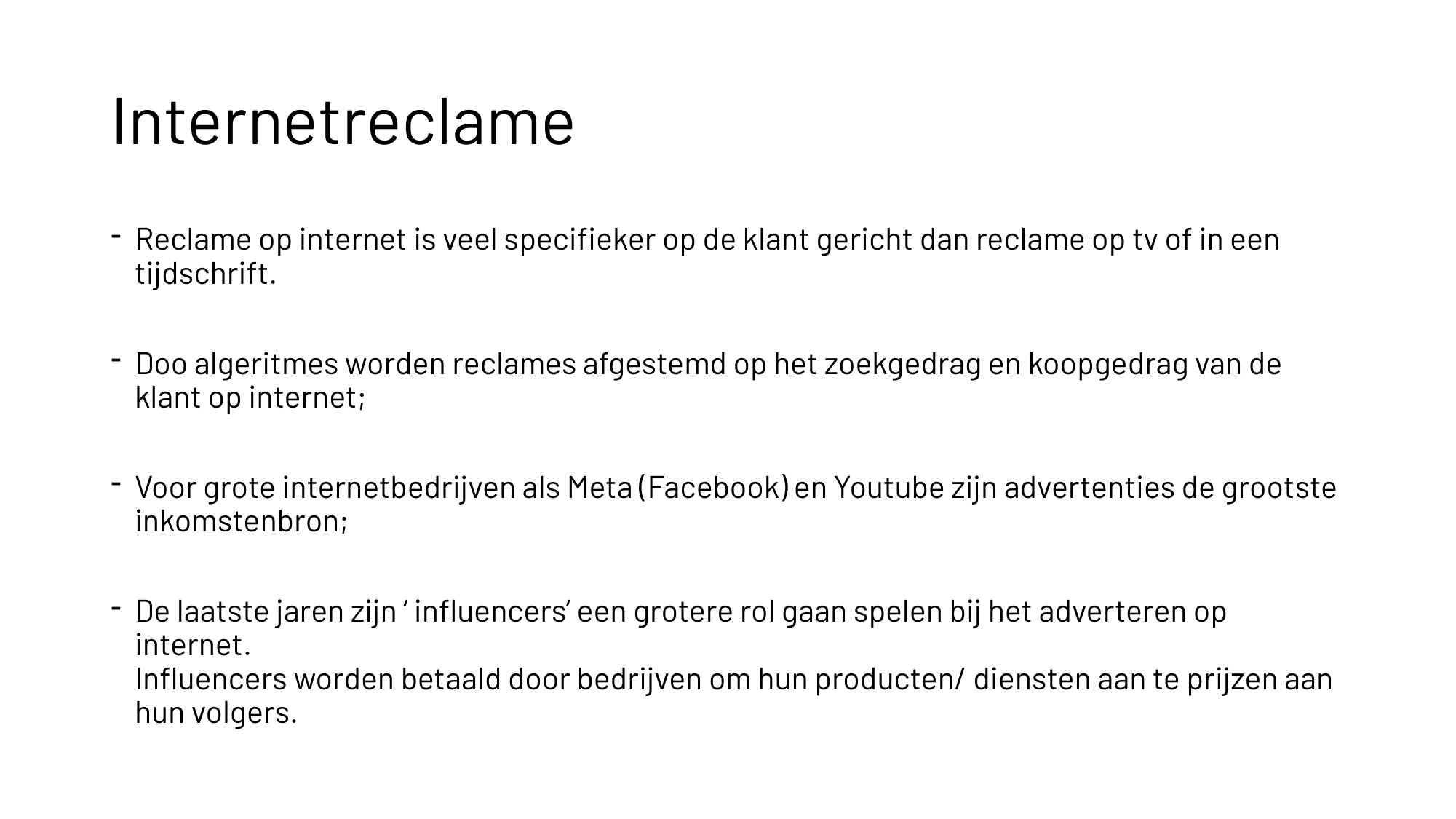

# Internetreclame
Reclame op internet is veel specifieker op de klant gericht dan reclame op tv of in een tijdschrift.

Doo algeritmes worden reclames afgestemd op het zoekgedrag en koopgedrag van de klant op internet;

Voor grote internetbedrijven als Meta (Facebook) en Youtube zijn advertenties de grootste inkomstenbron;

De laatste jaren zijn ‘ influencers’ een grotere rol gaan spelen bij het adverteren op internet.
Influencers worden betaald door bedrijven om hun producten/ diensten aan te prijzen aan hun volgers.